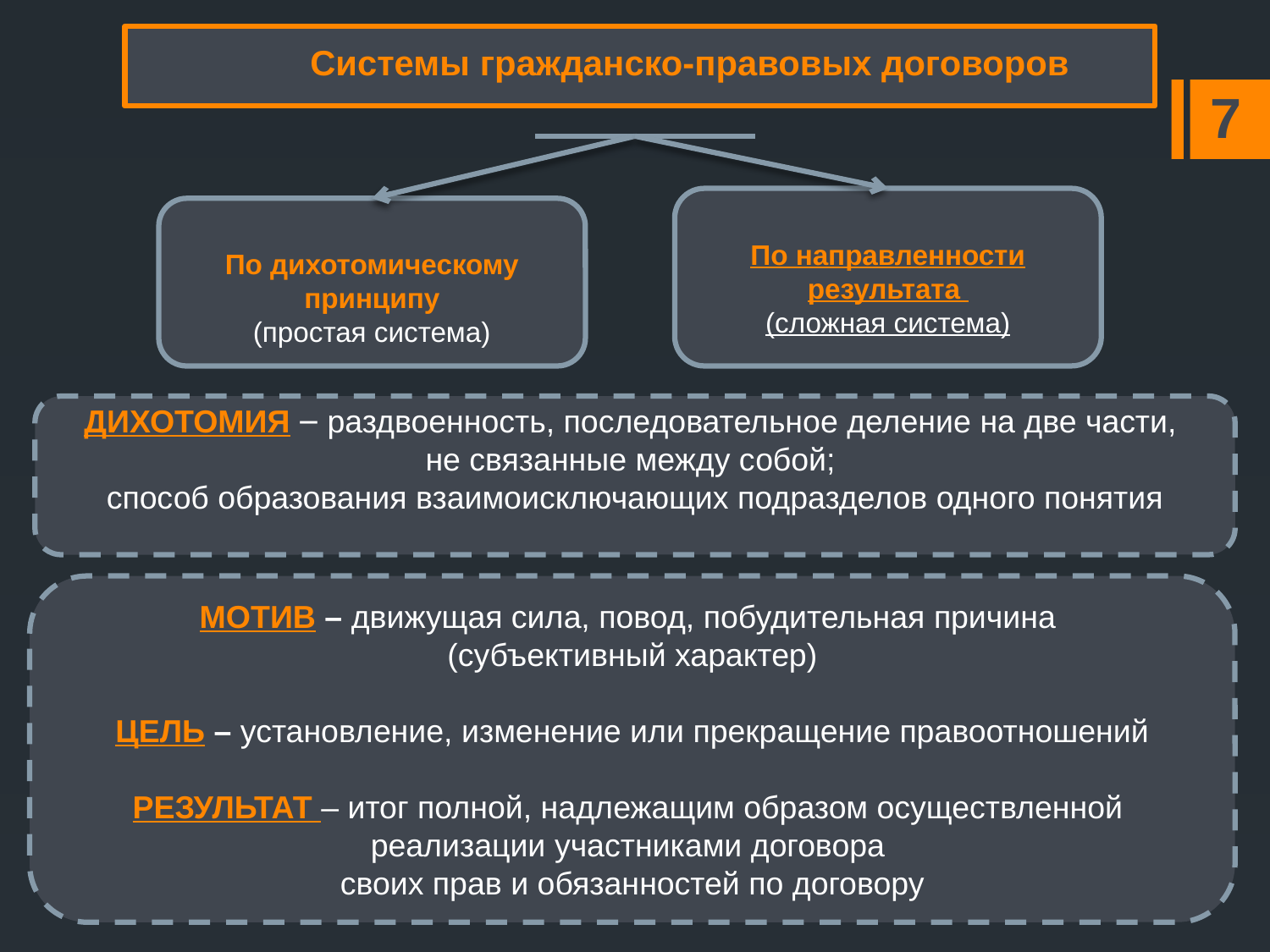

# Системы гражданско-правовых договоров

Системы гражданско-правовых договоров

 7

По направленности результата
(сложная система)

По дихотомическому принципу
(простая система)
ДИХОТОМИЯ – раздвоенность, последовательное деление на две части,
не связанные между собой;
способ образования взаимоисключающих подразделов одного понятия

МОТИВ – движущая сила, повод, побудительная причина
(субъективный характер)

ЦЕЛЬ – установление, изменение или прекращение правоотношений

РЕЗУЛЬТАТ – итог полной, надлежащим образом осуществленной
реализации участниками договора
своих прав и обязанностей по договору